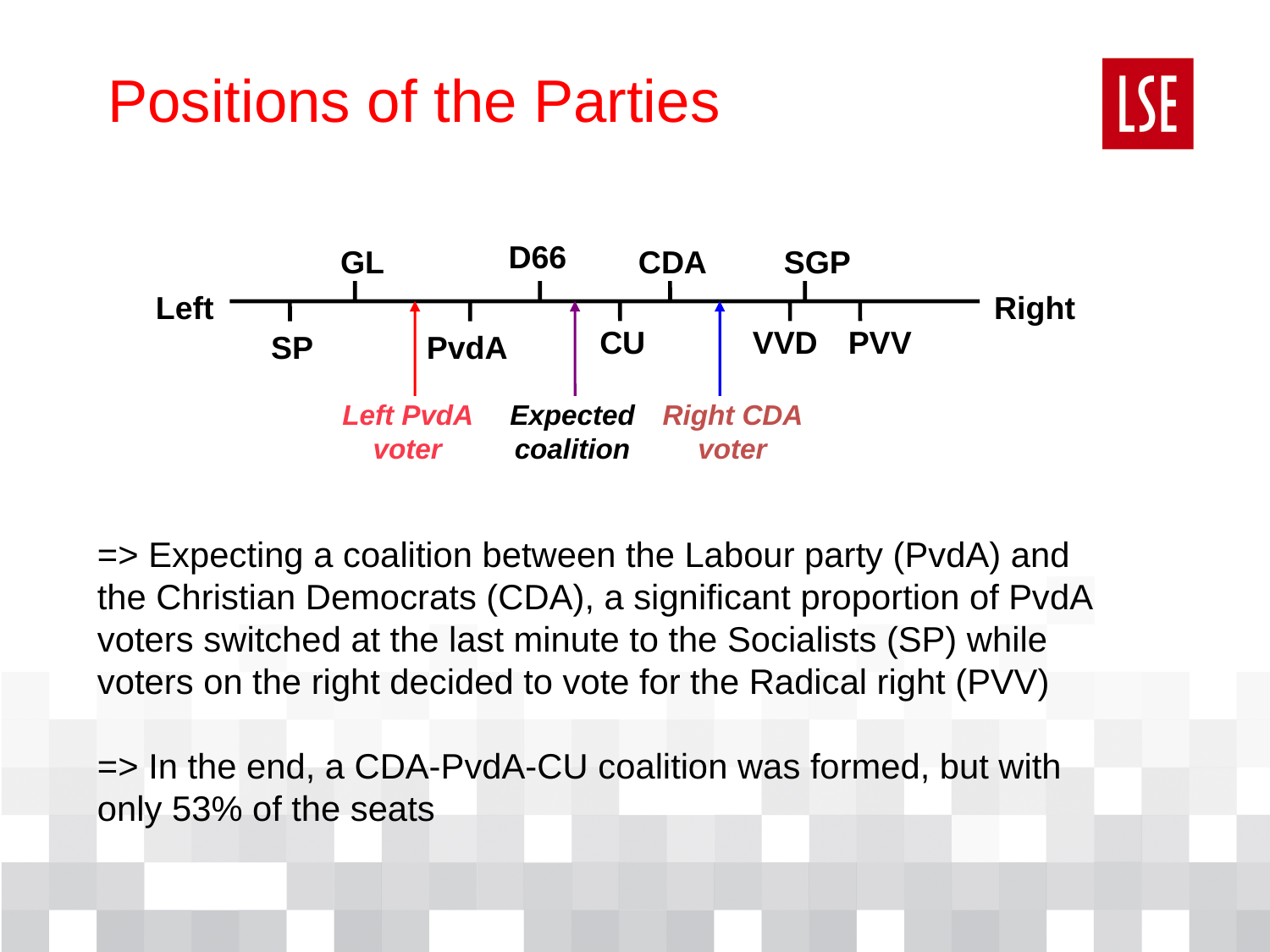

# Positions of the Parties
D66
GL
CDA
SGP

Left
Right

CU
VVD
PVV
SP
PvdA
Left PvdA voter
Expected coalition
Right CDA voter
=> Expecting a coalition between the Labour party (PvdA) and the Christian Democrats (CDA), a significant proportion of PvdA voters switched at the last minute to the Socialists (SP) while voters on the right decided to vote for the Radical right (PVV)

=> In the end, a CDA-PvdA-CU coalition was formed, but with only 53% of the seats